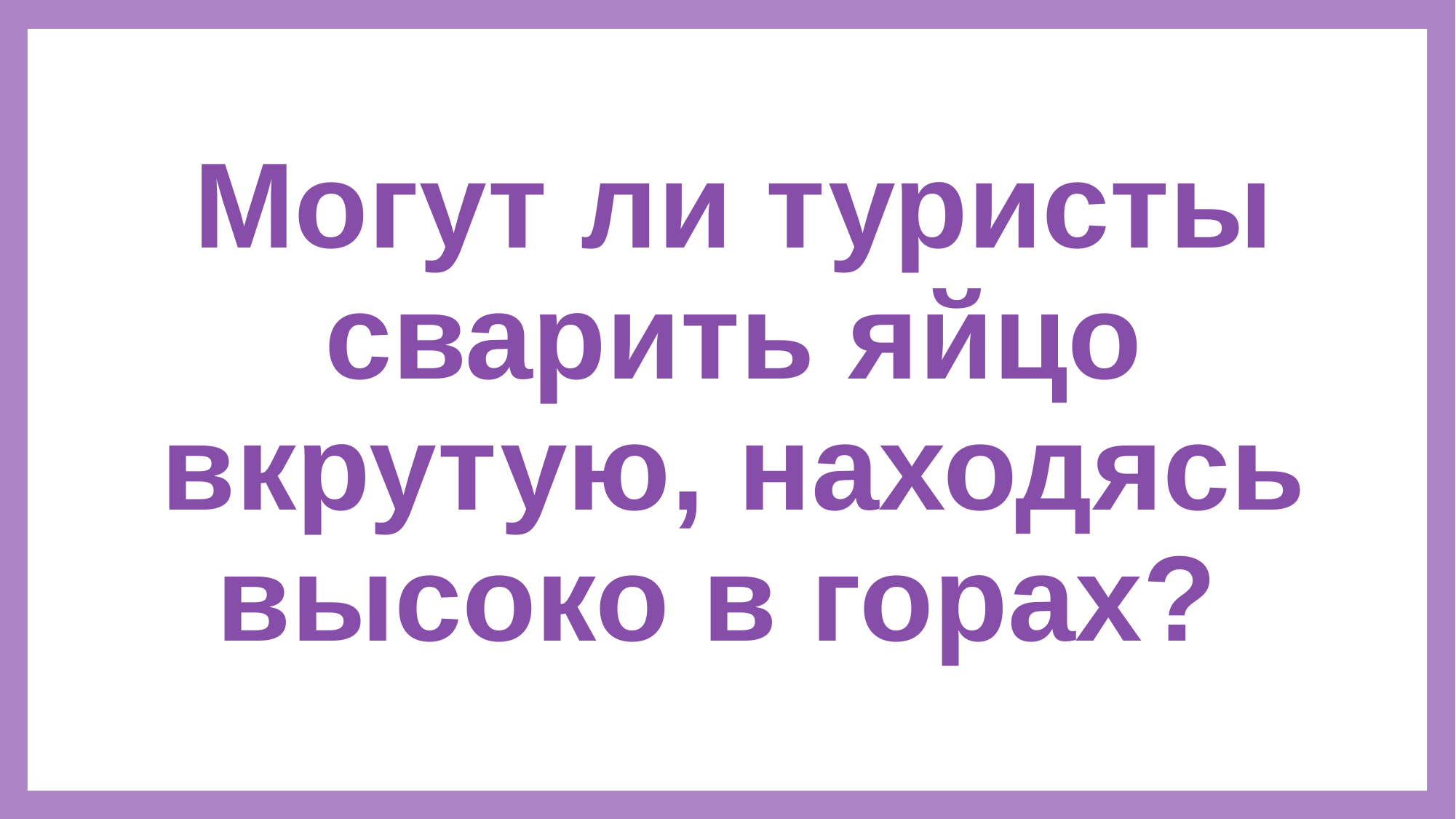

# Могут ли туристы сварить яйцо вкрутую, находясь высоко в горах?